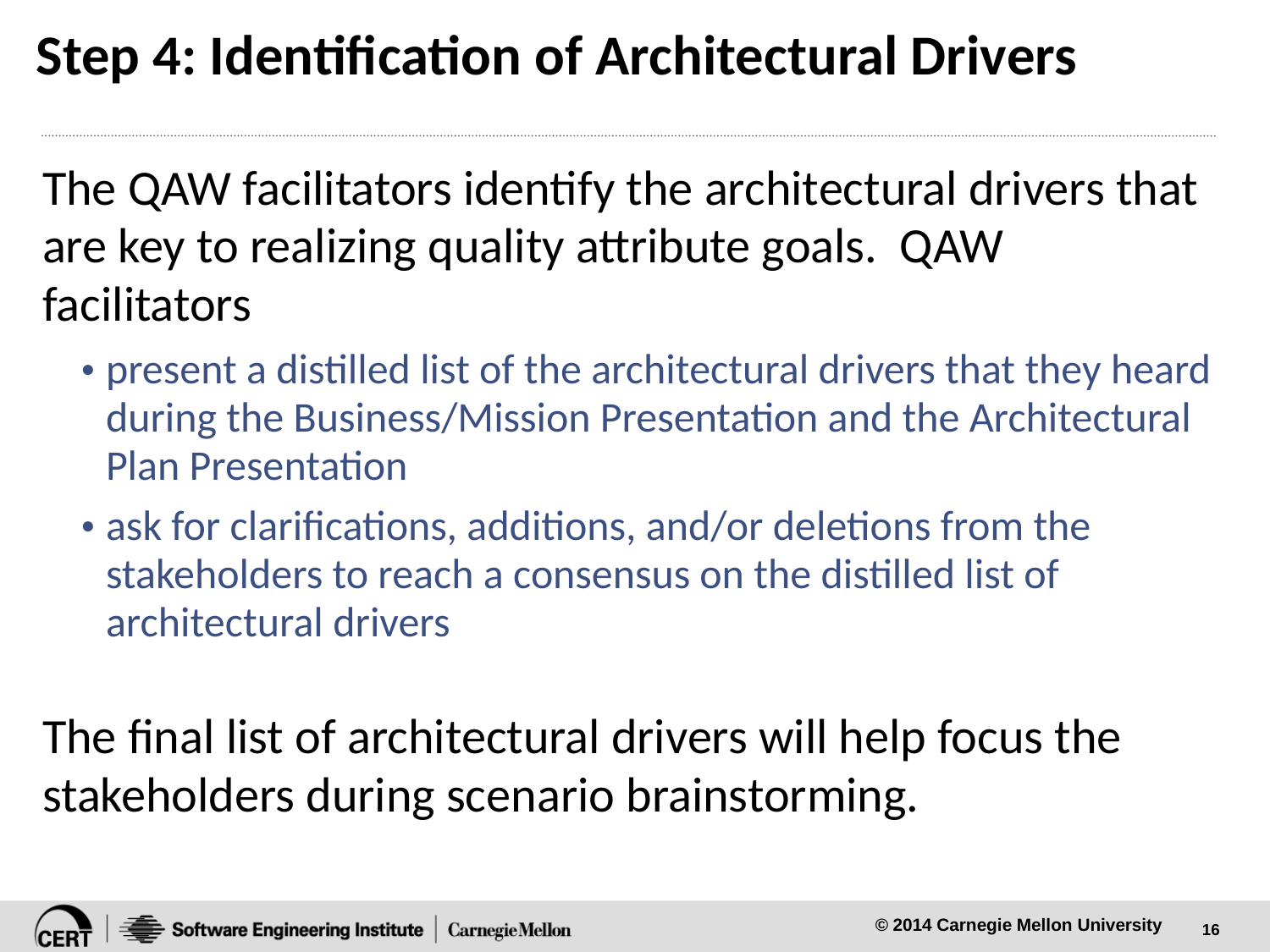

# Step 4: Identification of Architectural Drivers
The QAW facilitators identify the architectural drivers that are key to realizing quality attribute goals.  QAW facilitators
present a distilled list of the architectural drivers that they heard during the Business/Mission Presentation and the Architectural Plan Presentation
ask for clarifications, additions, and/or deletions from the stakeholders to reach a consensus on the distilled list of architectural drivers
The final list of architectural drivers will help focus the stakeholders during scenario brainstorming.